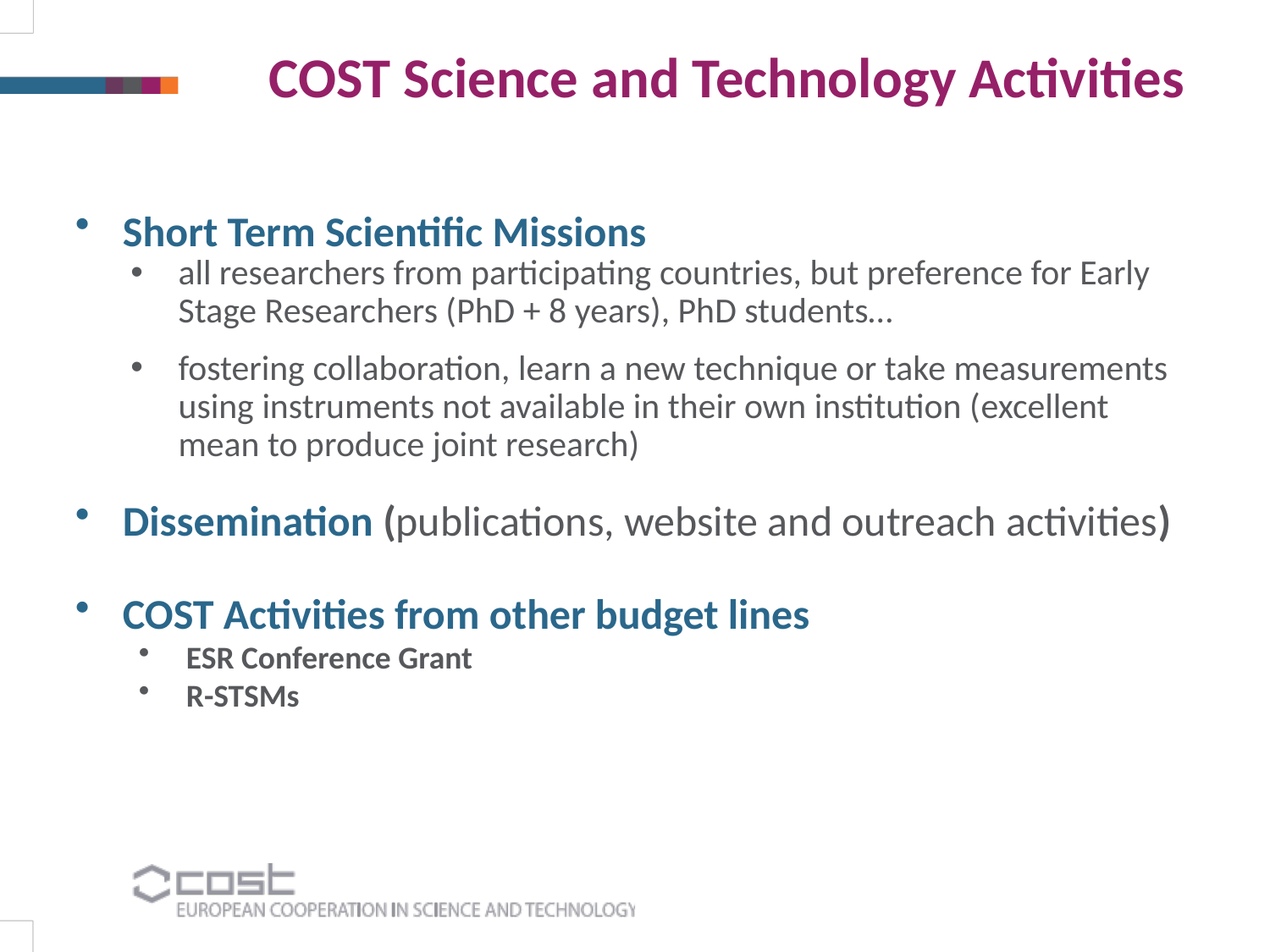

COST Science and Technology Activities
Short Term Scientific Missions
all researchers from participating countries, but preference for Early Stage Researchers (PhD + 8 years), PhD students…

fostering collaboration, learn a new technique or take measurements using instruments not available in their own institution (excellent mean to produce joint research)

Dissemination (publications, website and outreach activities)

COST Activities from other budget lines
ESR Conference Grant
R-STSMs